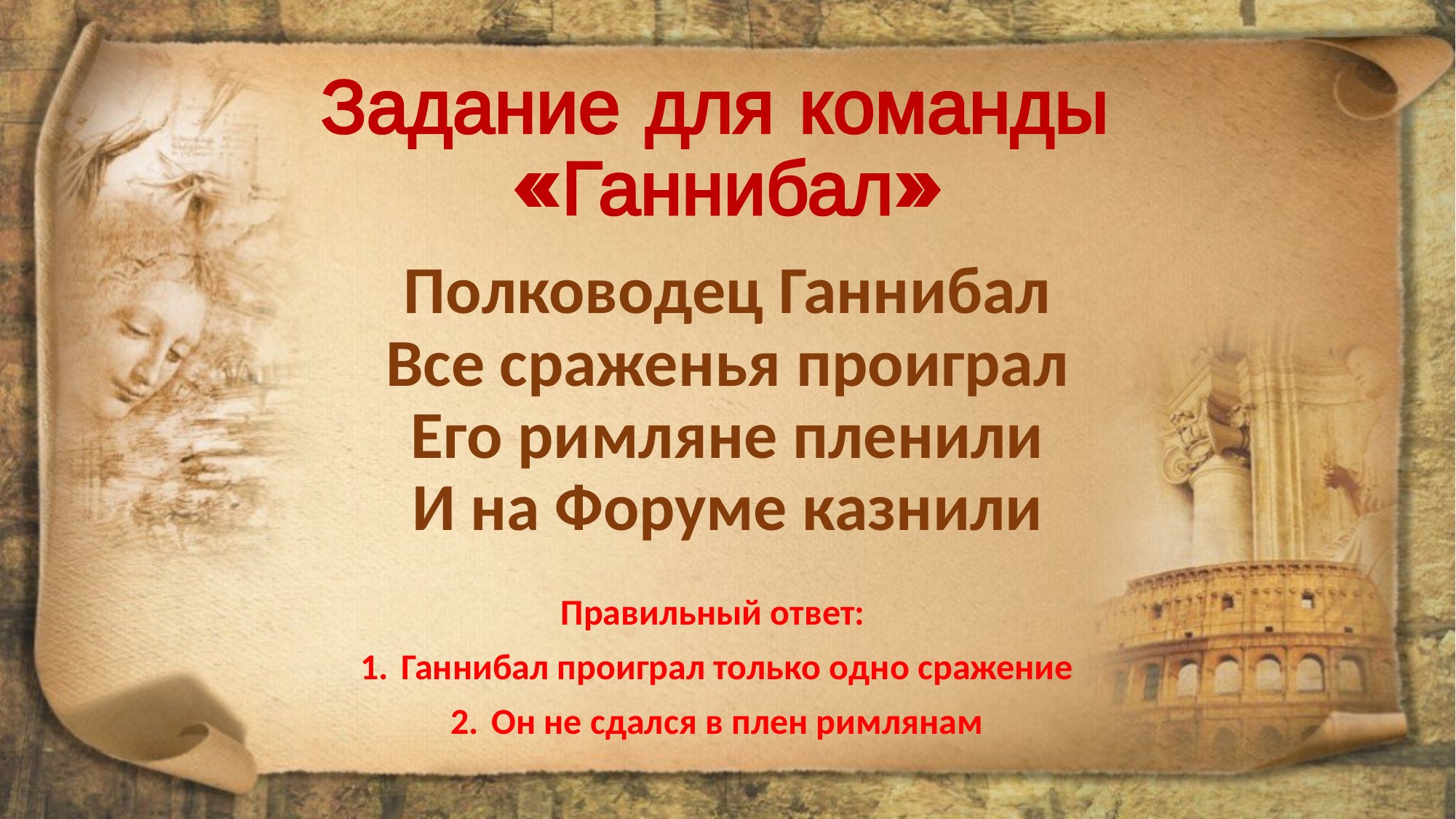

# Задание для команды «Ганнибал» Полководец Ганнибал Все сраженья проиграл Его римляне пленили И на Форуме казнили
Правильный ответ:
Ганнибал проиграл только одно сражение
Он не сдался в плен римлянам